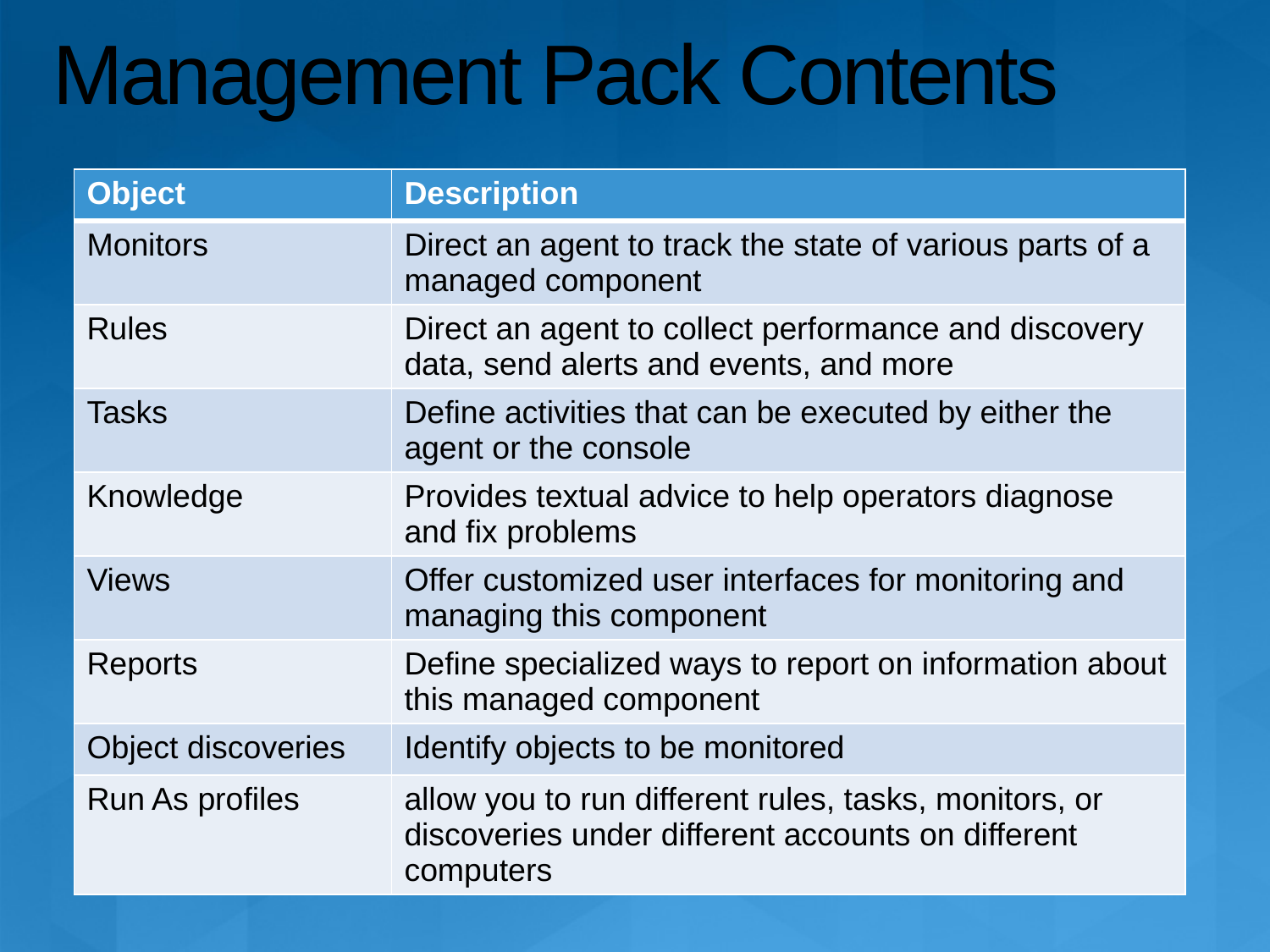

# Management Pack Contents
| Object | Description |
| --- | --- |
| Monitors | Direct an agent to track the state of various parts of a managed component |
| Rules | Direct an agent to collect performance and discovery data, send alerts and events, and more |
| Tasks | Define activities that can be executed by either the agent or the console |
| Knowledge | Provides textual advice to help operators diagnose and fix problems |
| Views | Offer customized user interfaces for monitoring and managing this component |
| Reports | Define specialized ways to report on information about this managed component |
| Object discoveries | Identify objects to be monitored |
| Run As profiles | allow you to run different rules, tasks, monitors, or discoveries under different accounts on different computers |